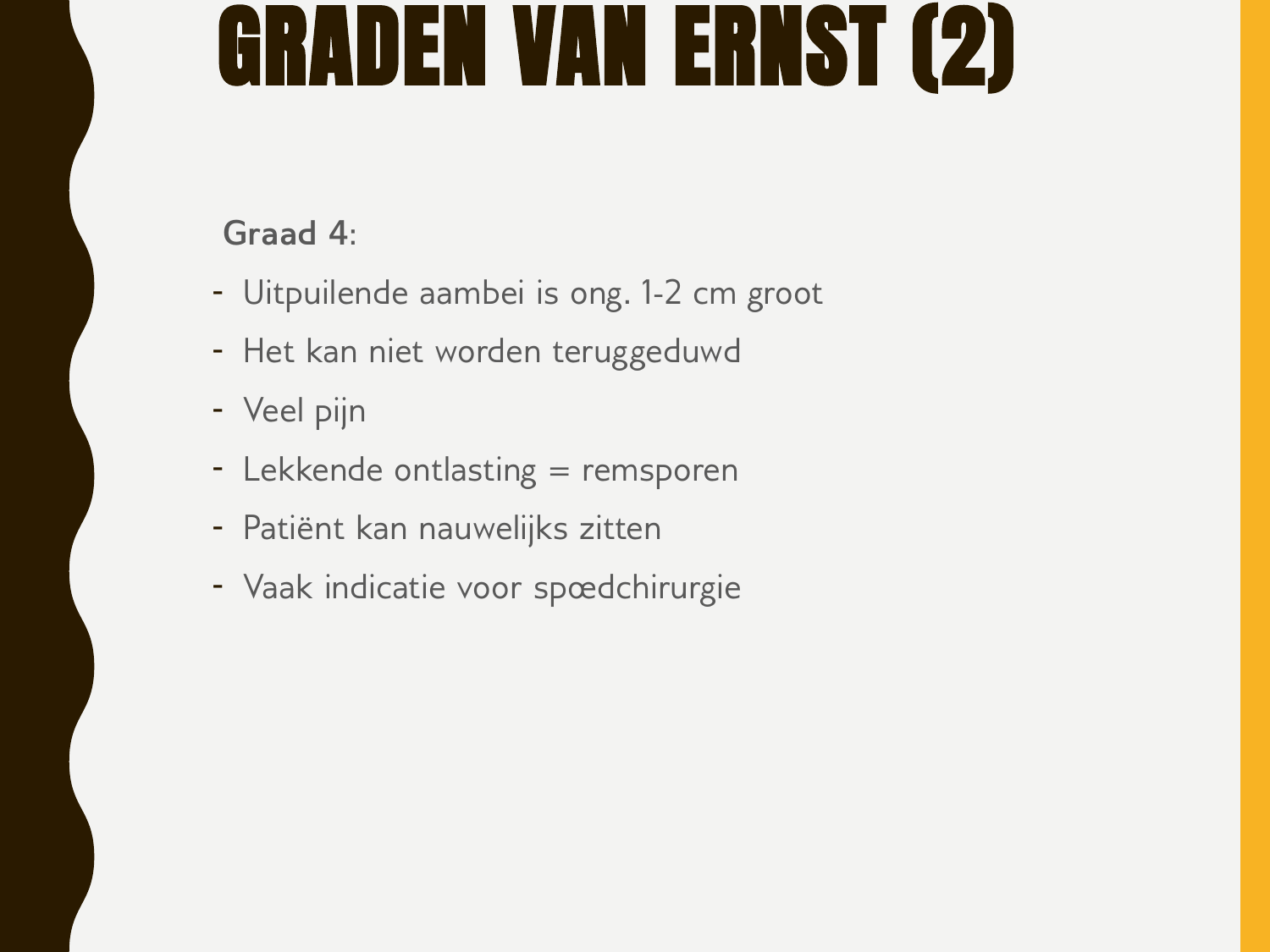

# Graden van ernst (2)
Graad 4:
Uitpuilende aambei is ong. 1-2 cm groot
Het kan niet worden teruggeduwd
Veel pijn
Lekkende ontlasting = remsporen
Patiënt kan nauwelijks zitten
Vaak indicatie voor spoedchirurgie